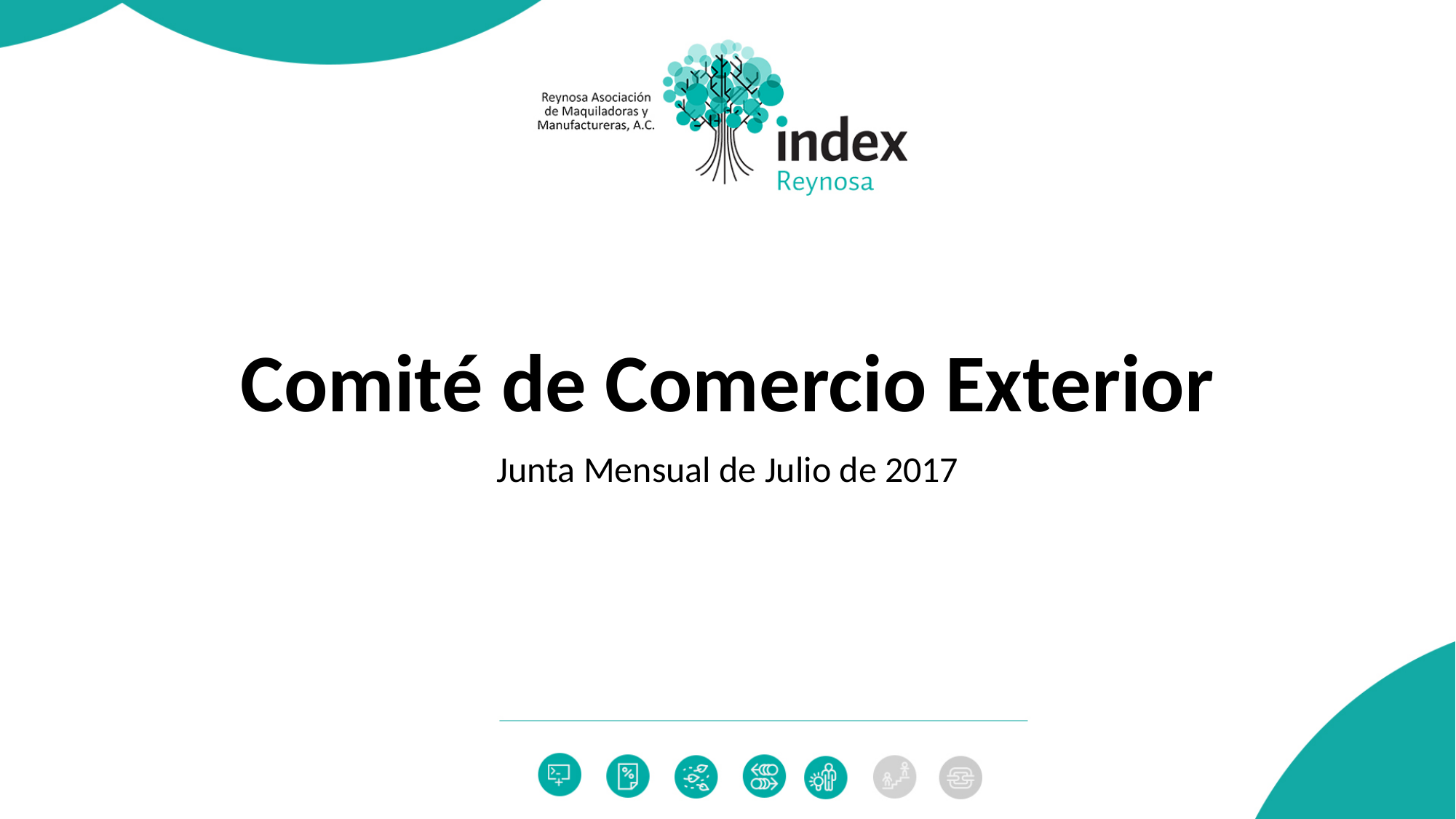

# Comité de Comercio Exterior
Junta Mensual de Julio de 2017